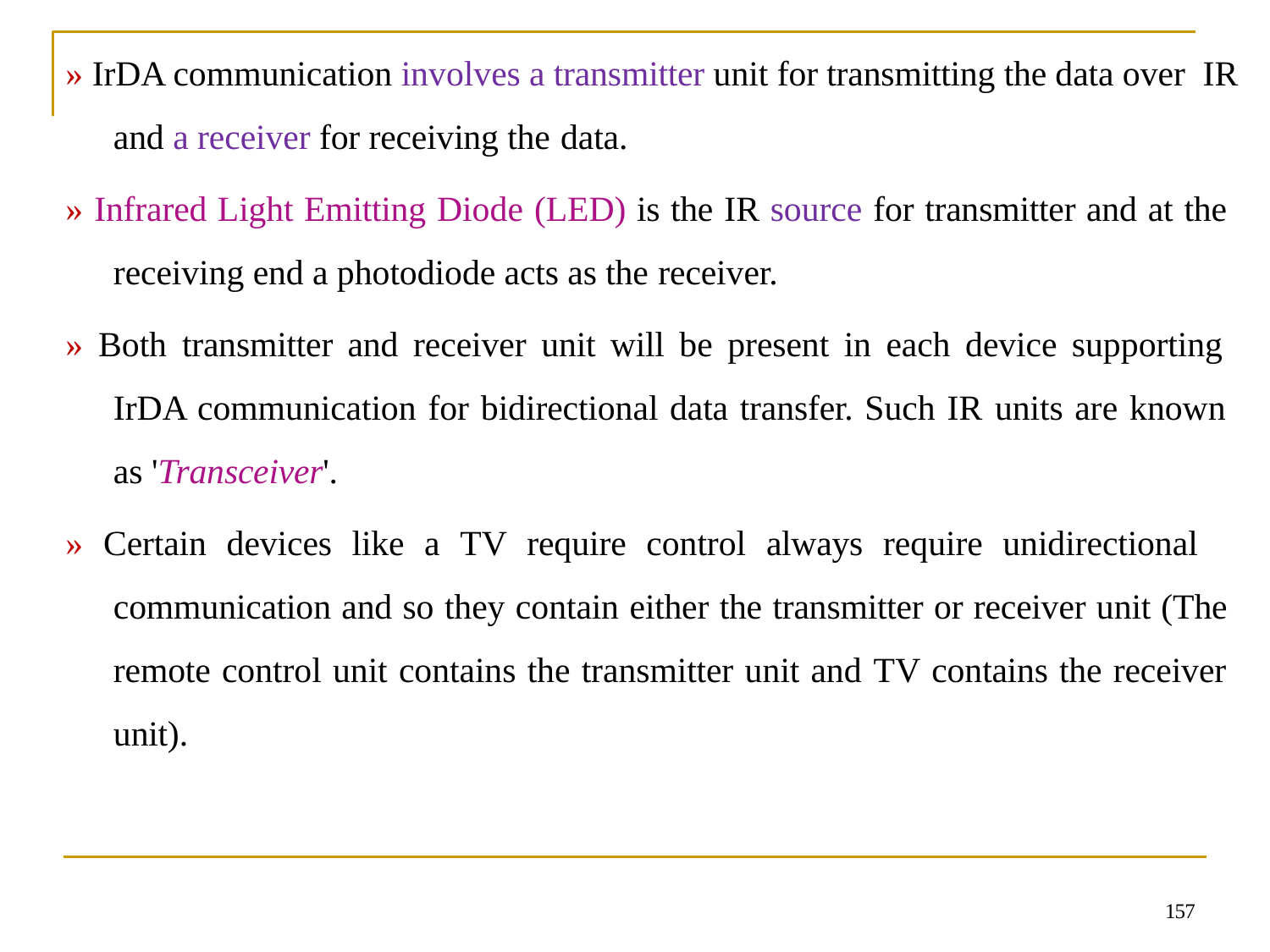

» IrDA communication involves a transmitter unit for transmitting the data over  IR and a receiver for receiving the data.
» Infrared Light Emitting Diode (LED) is the IR source for transmitter and at the  receiving end a photodiode acts as the receiver.
» Both transmitter and receiver unit will be present in each device supporting  IrDA communication for bidirectional data transfer. Such IR units are known  as 'Transceiver'.
» Certain devices like a TV require control always require unidirectional   communication and so they contain either the transmitter or receiver unit (The  remote control unit contains the transmitter unit and TV contains the receiver  unit).
157